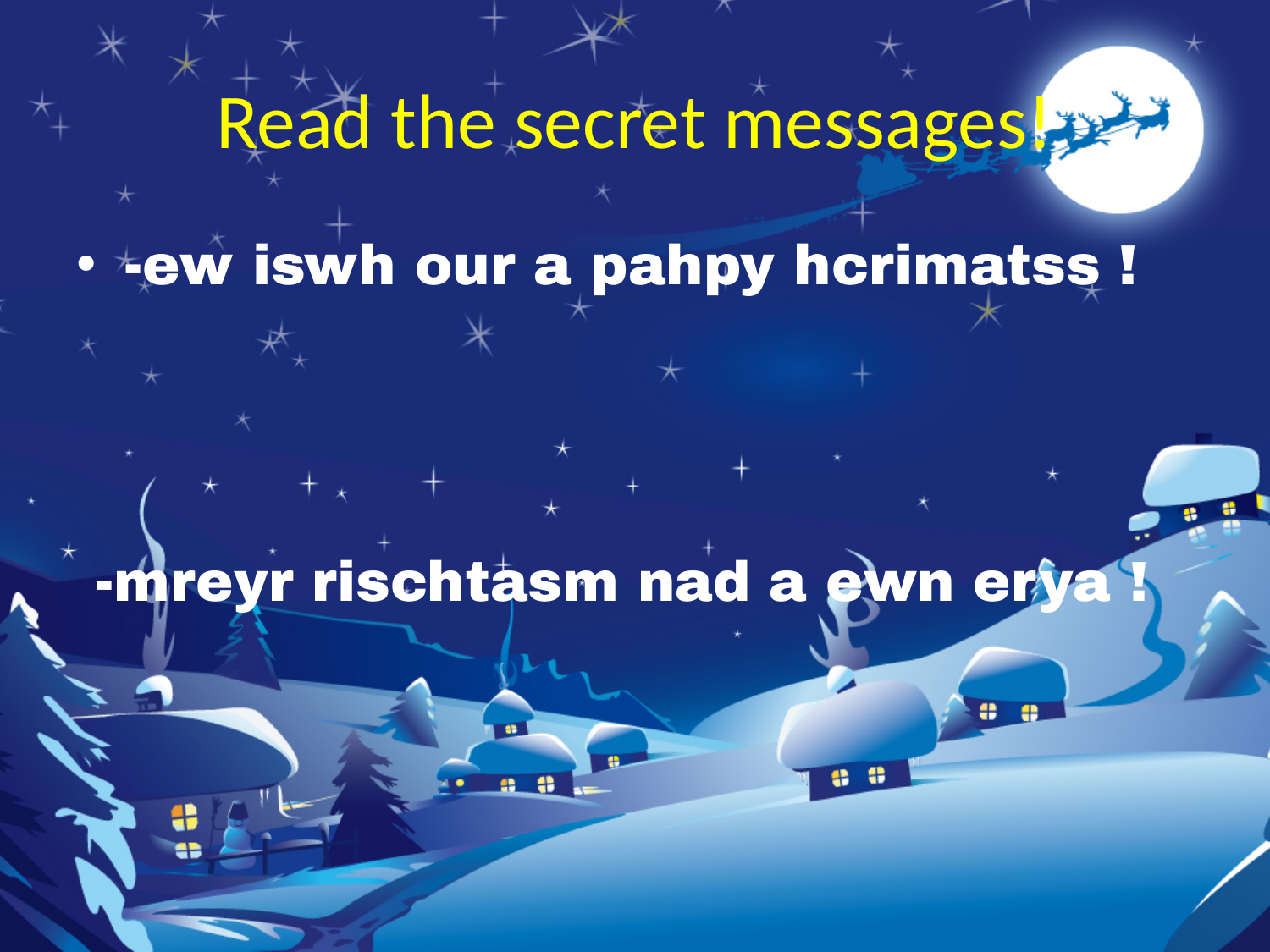

# Read the secret messages!
-ew iswh our a pahpy hcrimatss !

 -mreyr rischtasm nad a ewn erya !